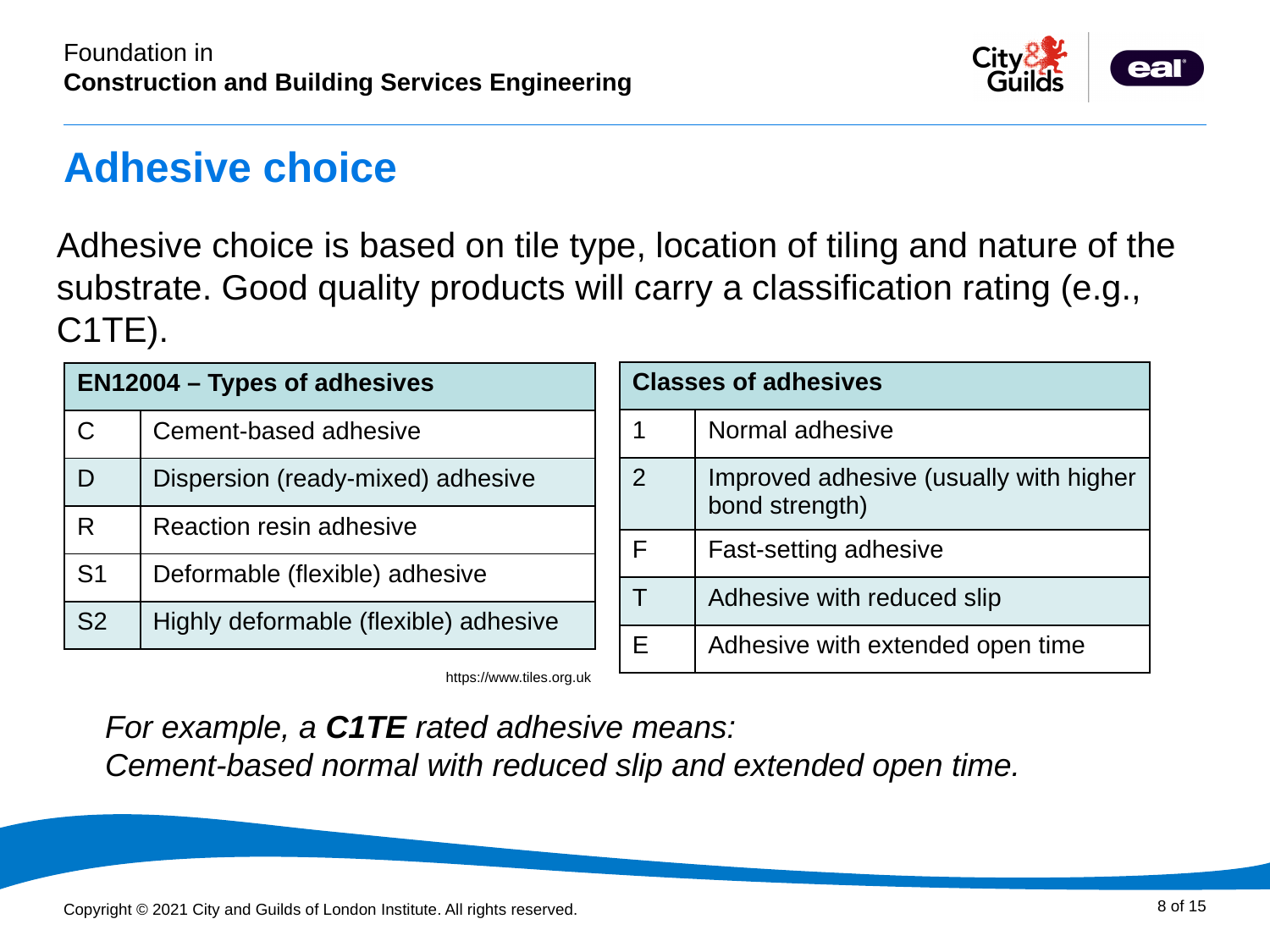

# Adhesive choice
Adhesive choice is based on tile type, location of tiling and nature of the substrate. Good quality products will carry a classification rating (e.g., C1TE).
| Classes of adhesives |  |
| --- | --- |
| 1 | Normal adhesive |
| 2 | Improved adhesive (usually with higher bond strength) |
| F | Fast-setting adhesive |
| T | Adhesive with reduced slip |
| E | Adhesive with extended open time |
| EN12004 – Types of adhesives |  |
| --- | --- |
| C | Cement-based adhesive |
| D | Dispersion (ready-mixed) adhesive |
| R | Reaction resin adhesive |
| S1 | Deformable (flexible) adhesive |
| S2 | Highly deformable (flexible) adhesive |
https://www.tiles.org.uk
For example, a C1TE rated adhesive means:
Cement-based normal with reduced slip and extended open time.